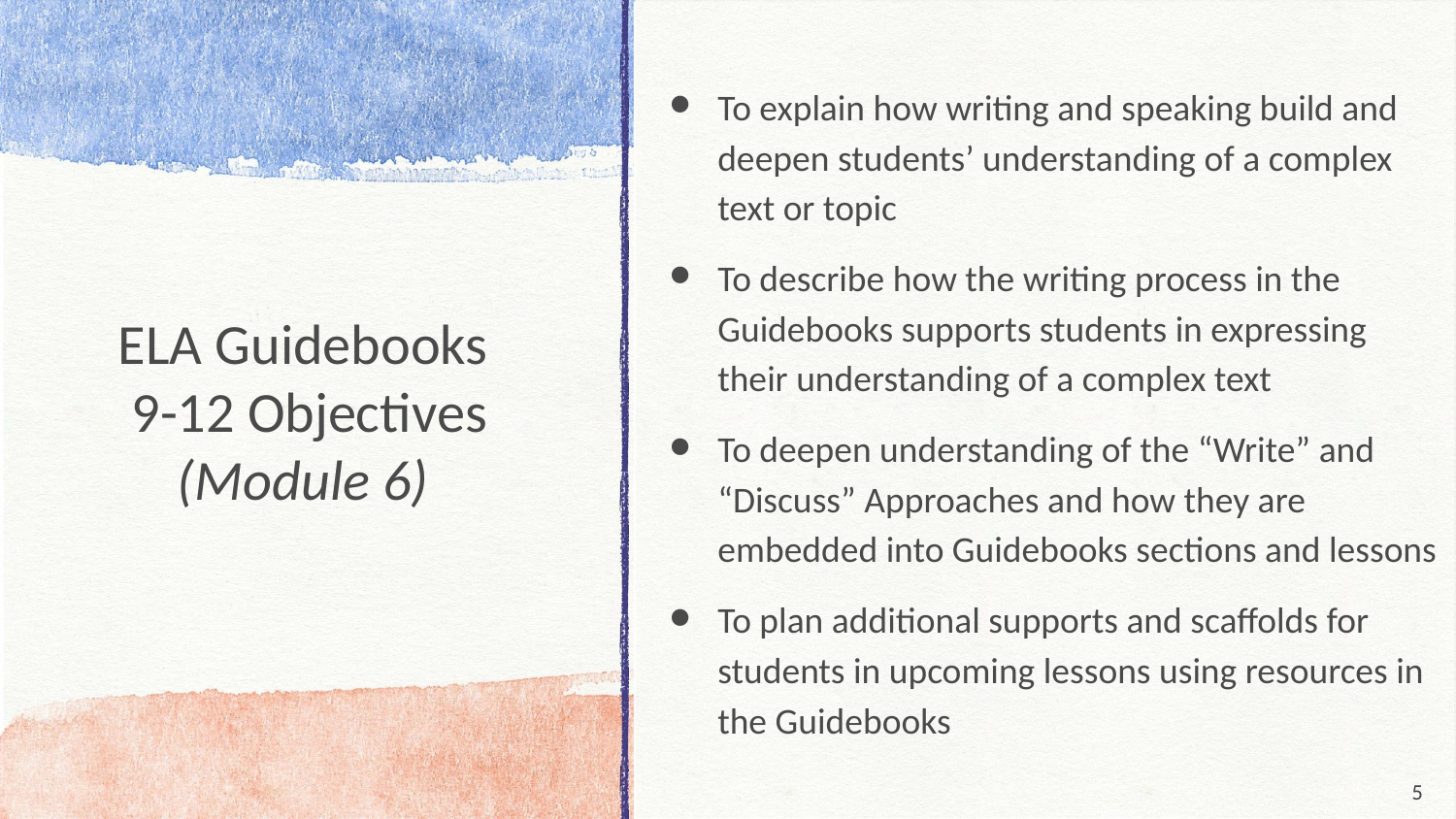

To explain how writing and speaking build and deepen students’ understanding of a complex text or topic
To describe how the writing process in the Guidebooks supports students in expressing their understanding of a complex text
To deepen understanding of the “Write” and “Discuss” Approaches and how they are embedded into Guidebooks sections and lessons
To plan additional supports and scaffolds for students in upcoming lessons using resources in the Guidebooks
# ELA Guidebooks 9-12 Objectives (Module 6)